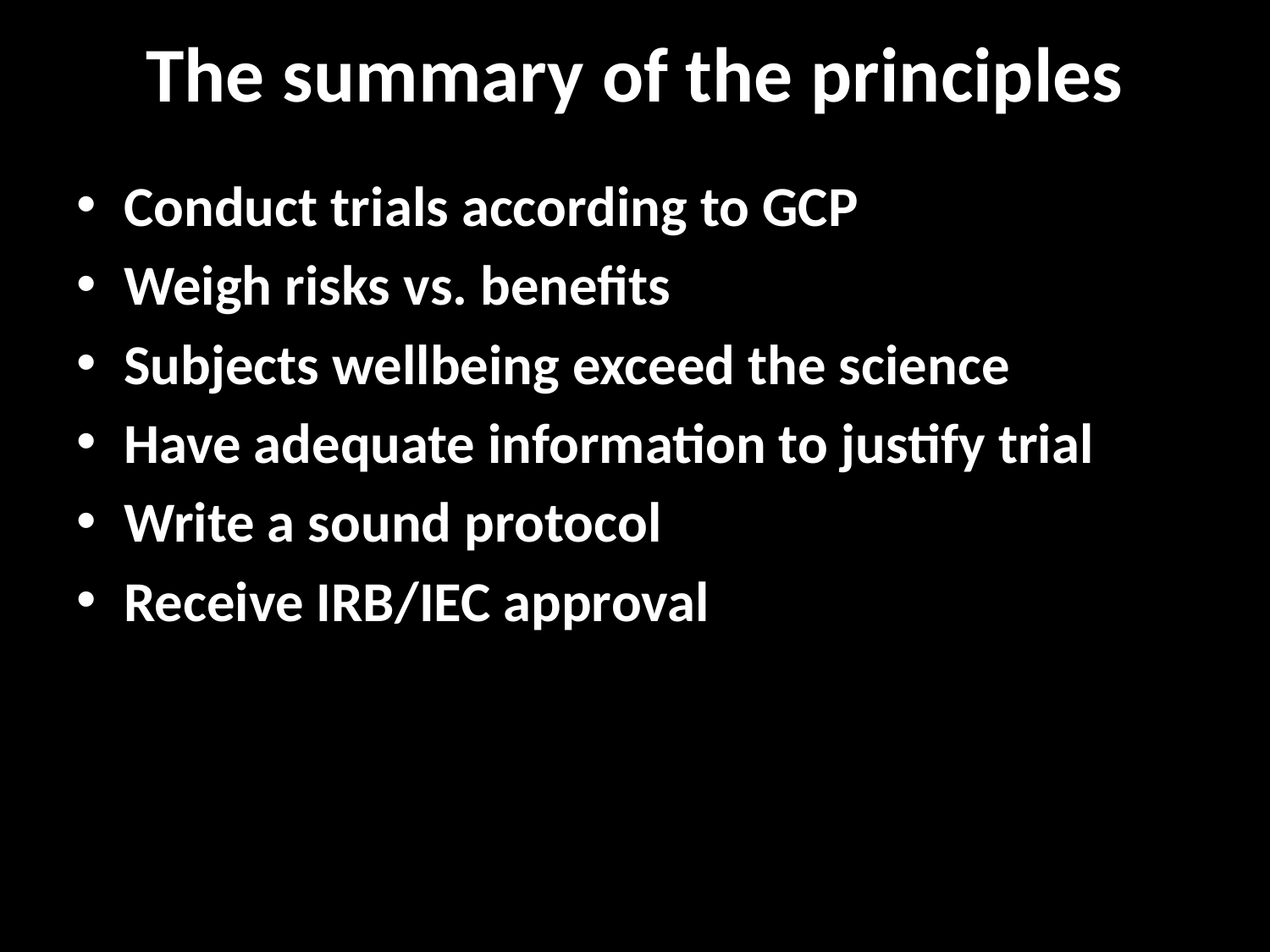

# The summary of the principles
Conduct trials according to GCP
Weigh risks vs. benefits
Subjects wellbeing exceed the science
Have adequate information to justify trial
Write a sound protocol
Receive IRB/IEC approval